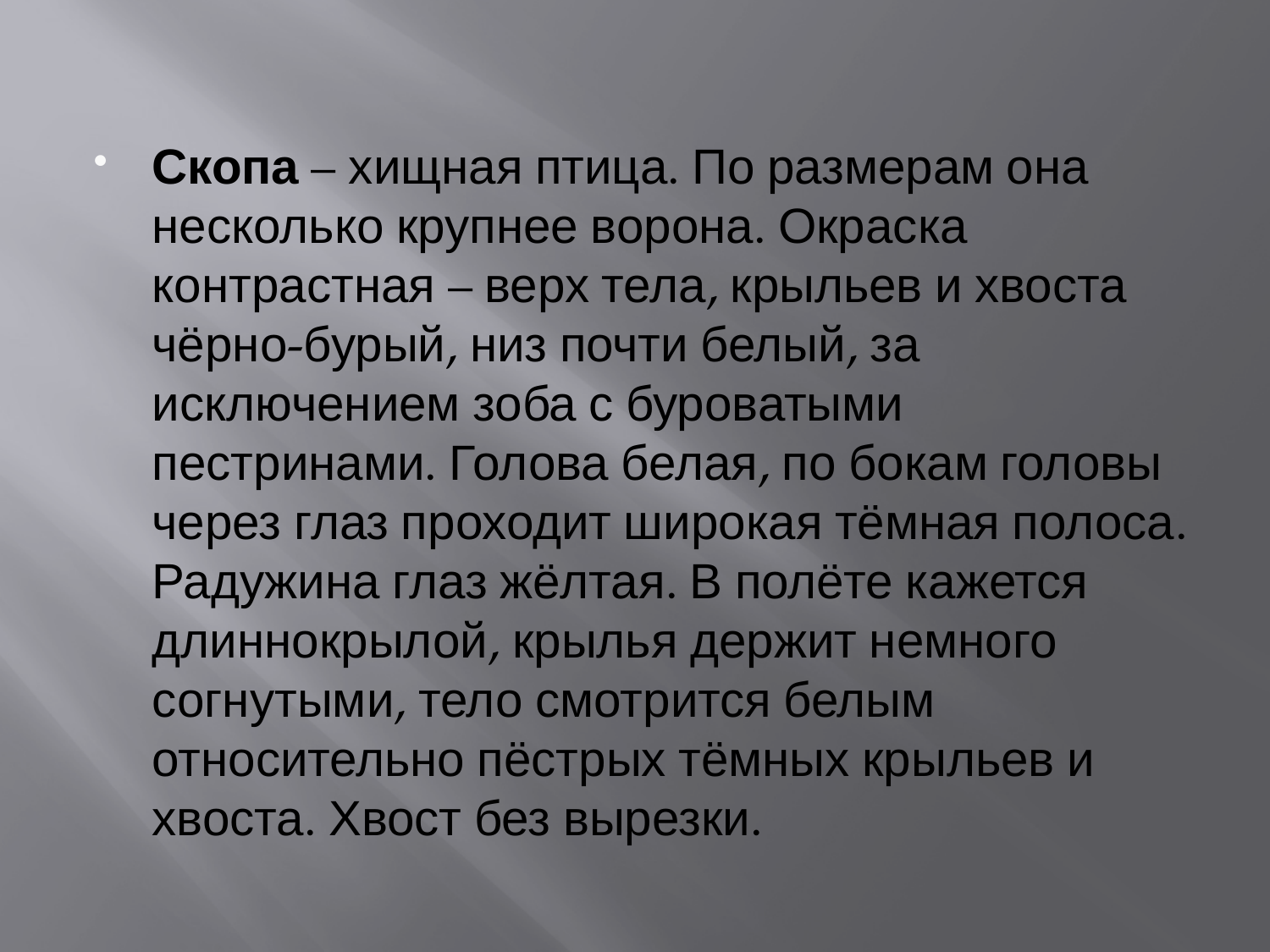

#

Скопа – хищная птица. По размерам она несколько крупнее ворона. Окраска контрастная – верх тела, крыльев и хвоста чёрно-бурый, низ почти белый, за исключением зоба с буроватыми пестринами. Голова белая, по бокам головы через глаз проходит широкая тёмная полоса. Радужина глаз жёлтая. В полёте кажется длиннокрылой, крылья держит немного согнутыми, тело смотрится белым относительно пёстрых тёмных крыльев и хвоста. Хвост без вырезки.